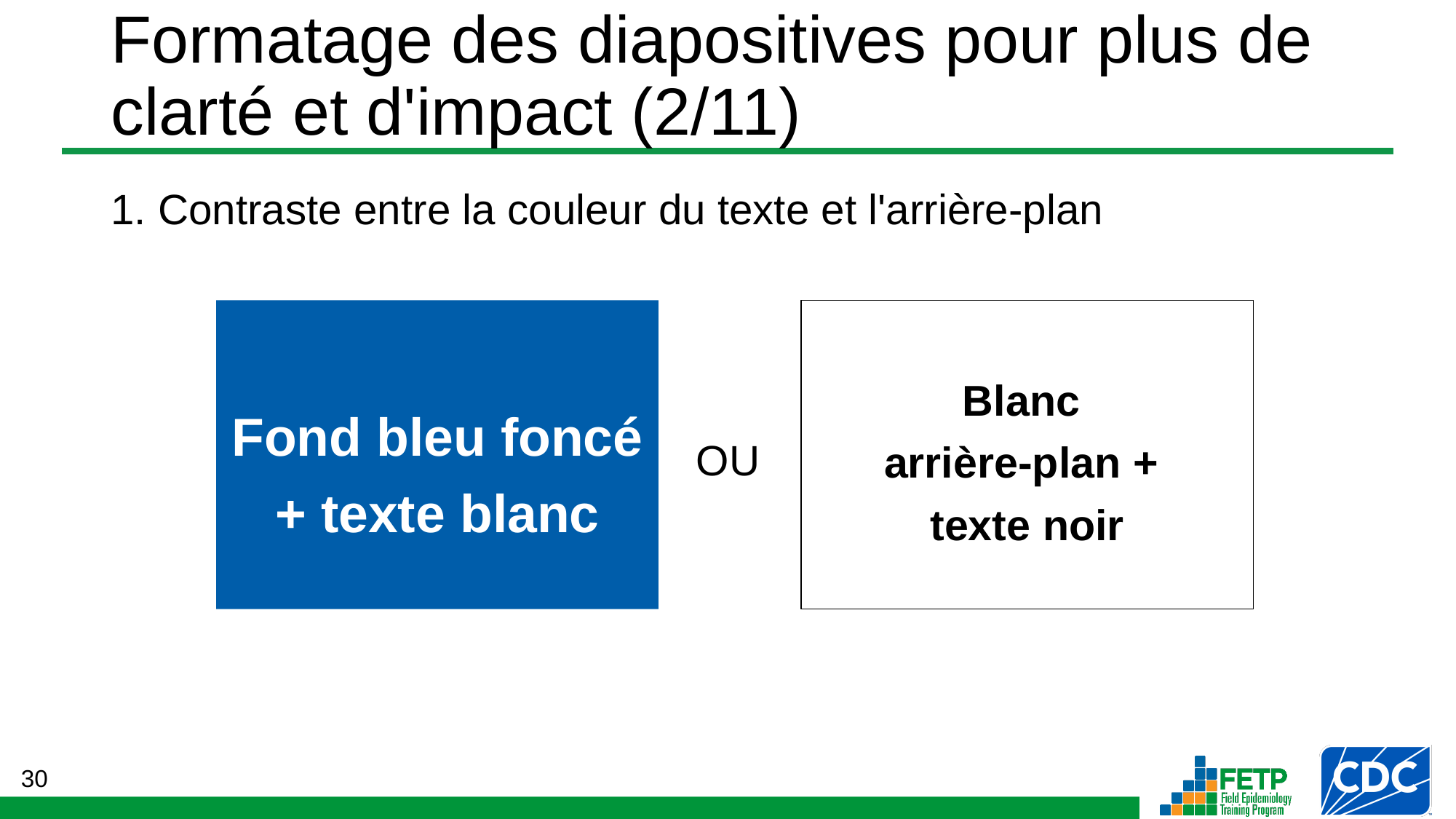

# Formatage des diapositives pour plus de clarté et d'impact (2/11)
1. Contraste entre la couleur du texte et l'arrière-plan

Fond bleu foncé + texte blanc

Blanc
arrière-plan +
texte noir
OU